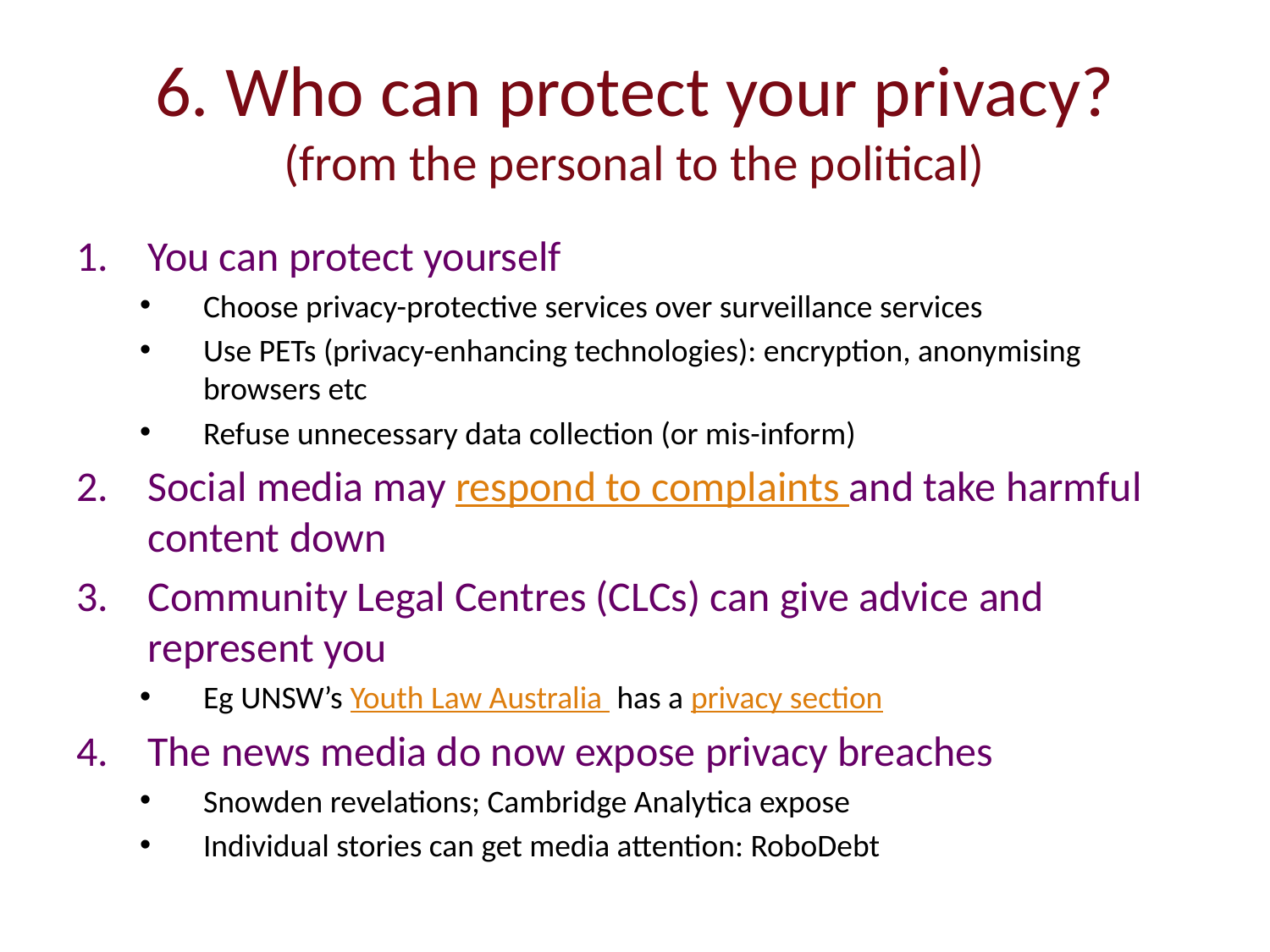

# 6. Who can protect your privacy? (from the personal to the political)
You can protect yourself
Choose privacy-protective services over surveillance services
Use PETs (privacy-enhancing technologies): encryption, anonymising browsers etc
Refuse unnecessary data collection (or mis-inform)
Social media may respond to complaints and take harmful content down
Community Legal Centres (CLCs) can give advice and represent you
Eg UNSW’s Youth Law Australia  has a privacy section
The news media do now expose privacy breaches
Snowden revelations; Cambridge Analytica expose
Individual stories can get media attention: RoboDebt